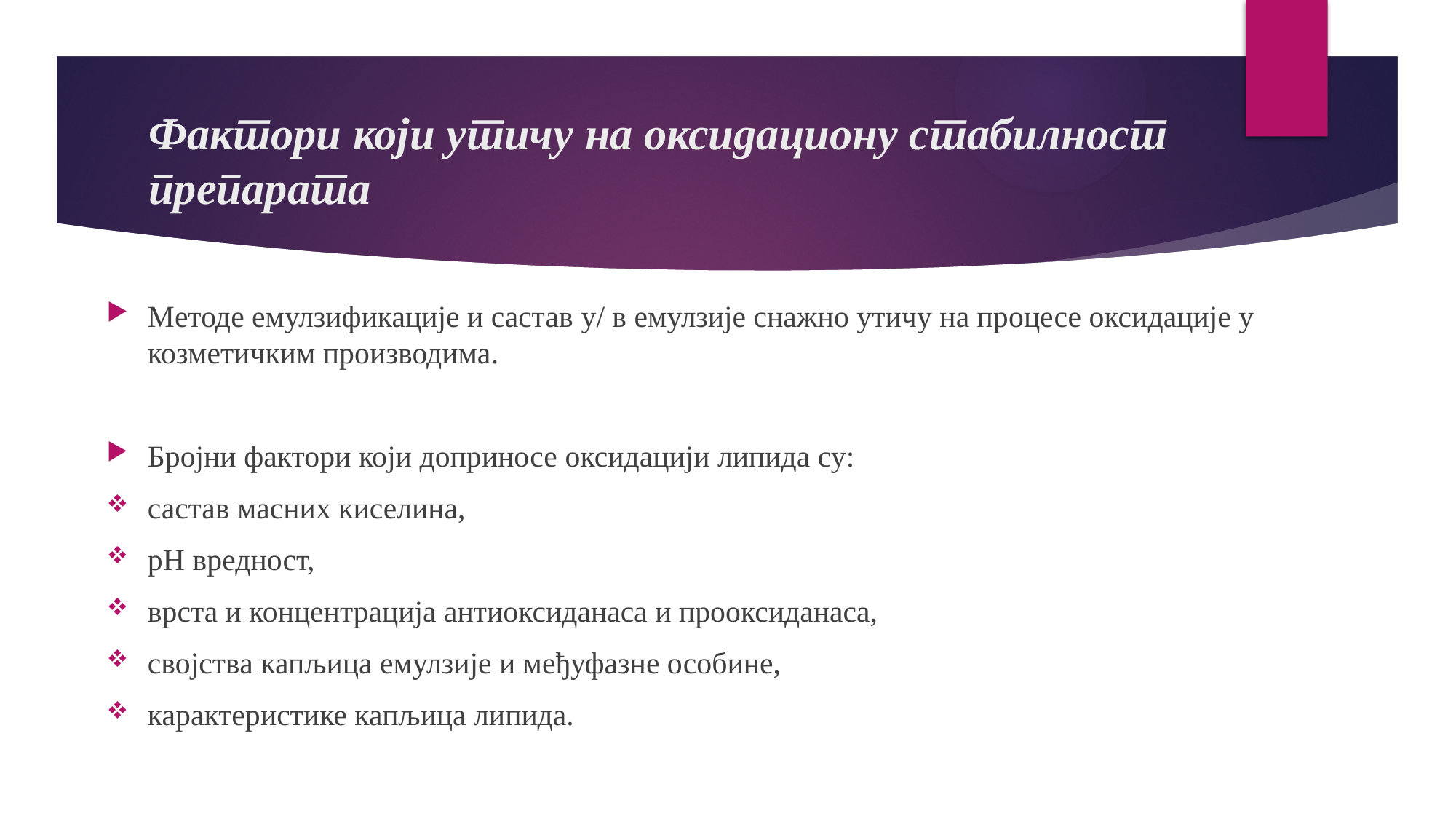

# Фактори који утичу на оксидациону стабилност препарата
Методе емулзификације и састав у/ в емулзије снажно утичу на процесе оксидације у козметичким производима.

Бројни фактори који доприносе оксидацији липида су:
састав масних киселина,
pH вредност,
врста и концентрација антиоксиданаcа и прооксиданаcа,
својства капљица емулзије и међуфазне особине,
карактеристике капљица липида.